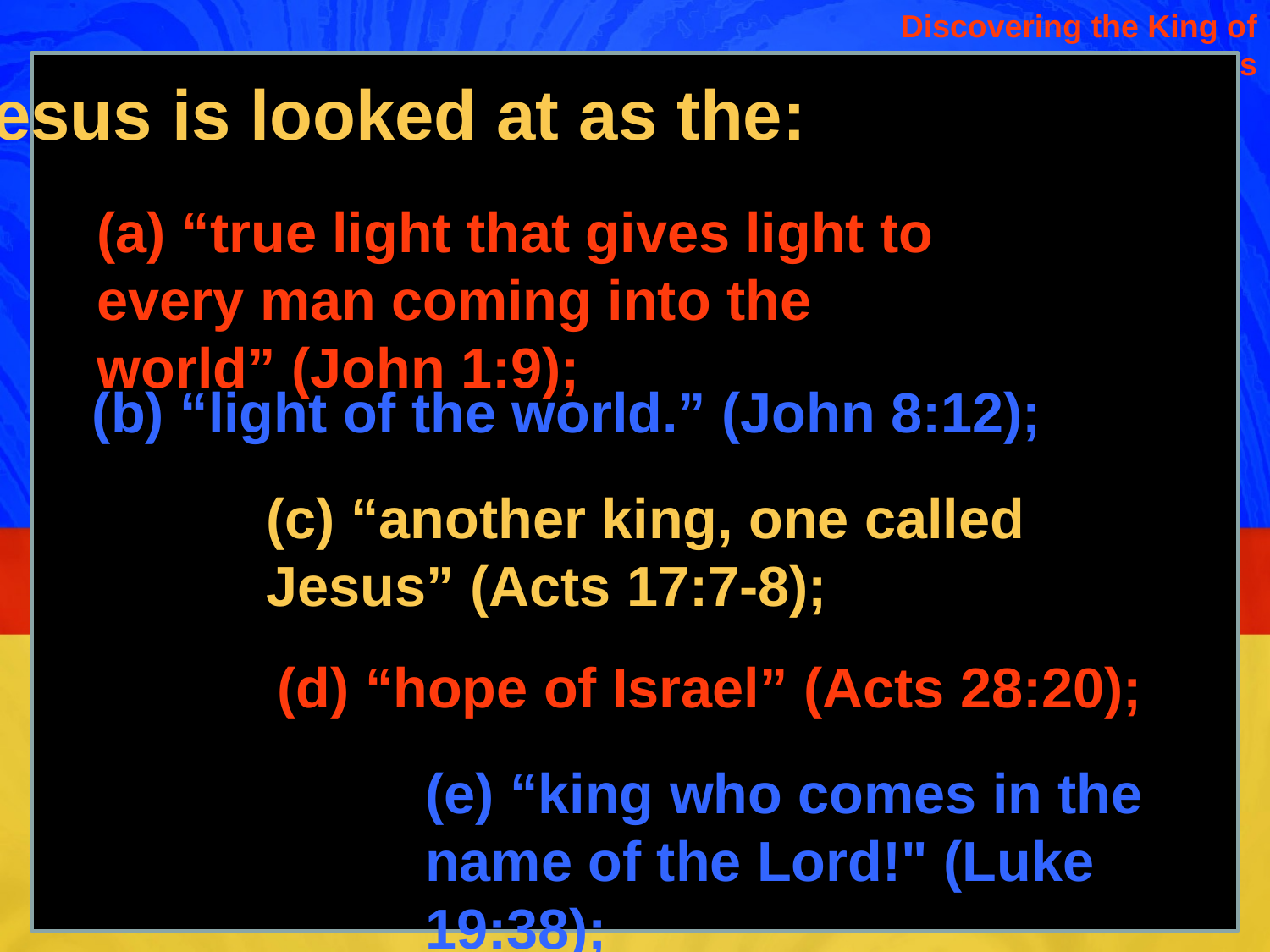

Discovering the King of Missions

Jesus is looked at as the:
(a) “true light that gives light to every man coming into the world” (John 1:9);
(b) “light of the world.” (John 8:12);
(c) “another king, one called Jesus” (Acts 17:7-8);
(d) “hope of Israel” (Acts 28:20);
(e) “king who comes in the name of the Lord!" (Luke 19:38);